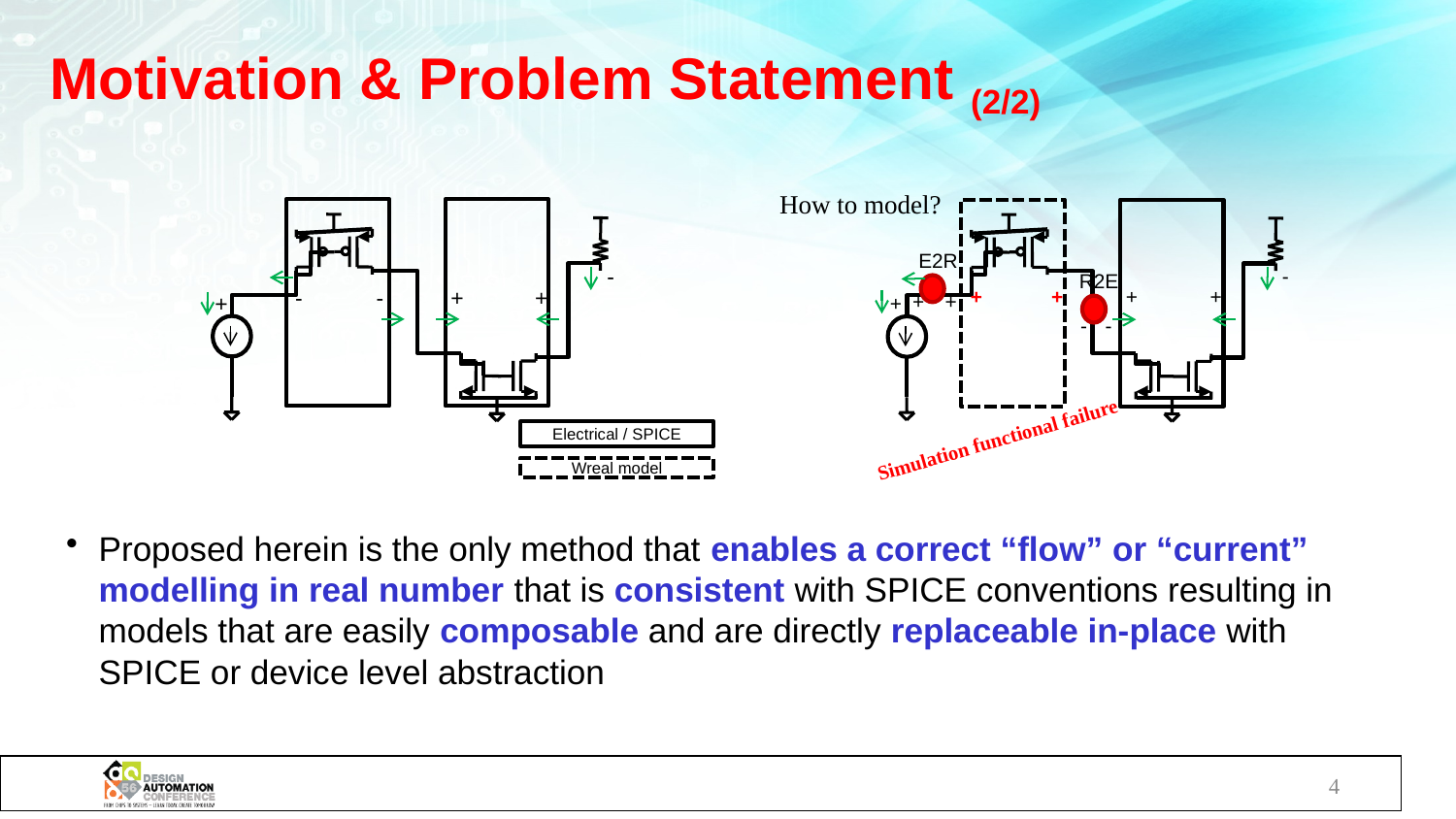

# Motivation & Problem Statement (2/2)

Proposed herein is the only method that enables a correct “flow” or “current” modelling in real number that is consistent with SPICE conventions resulting in models that are easily composable and are directly replaceable in-place with SPICE or device level abstraction

How to model?

E2R

+
+

-
-
R2E

-
-
-
-
+
+
+
+
+
+
+
+

Electrical / SPICE
Simulation functional failure
Wreal model
4